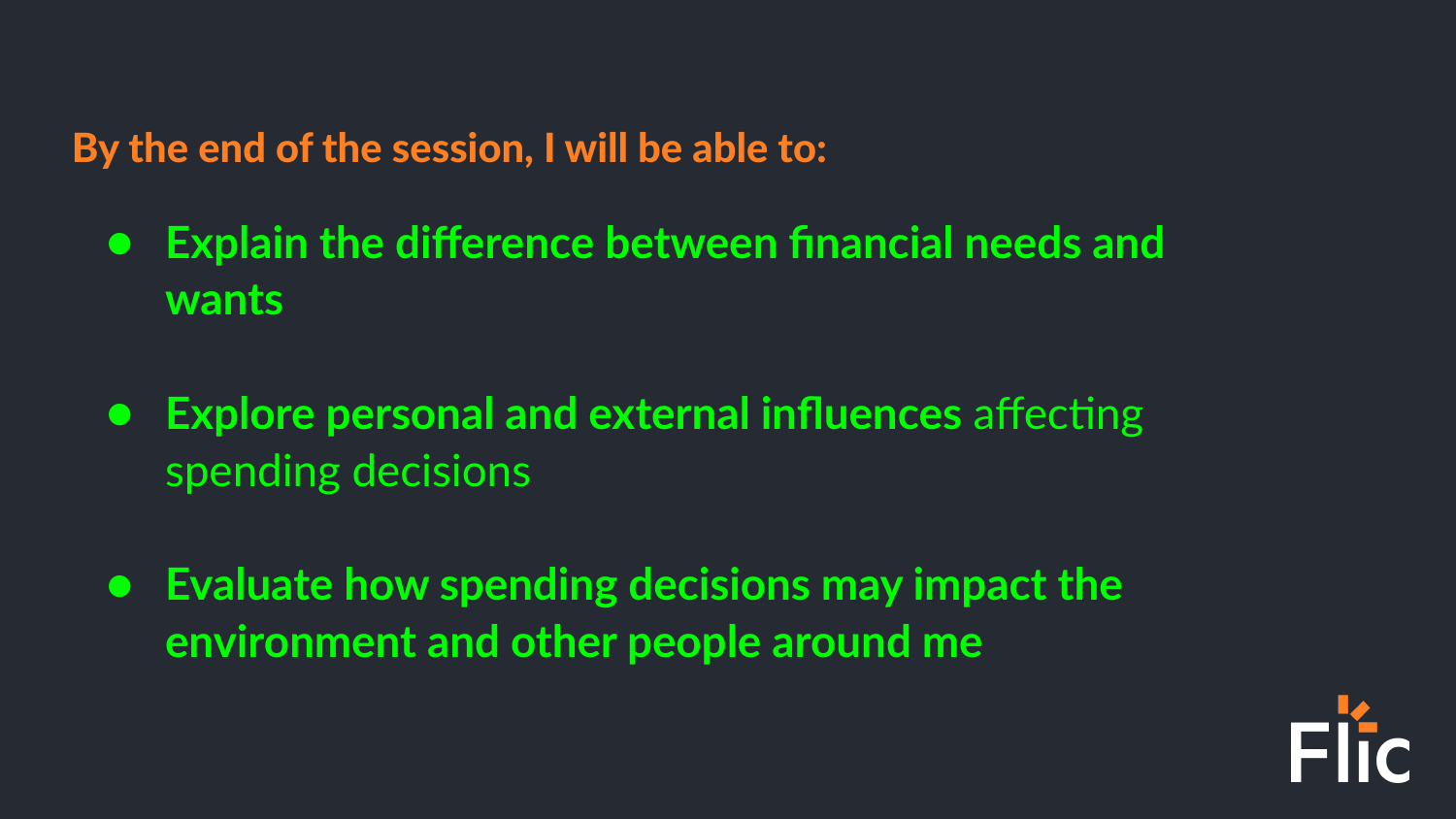

By the end of the session, I will be able to:

Explain the difference between financial needs and wants

Explore personal and external influences affecting spending decisions

Evaluate how spending decisions may impact the environment and other people around me